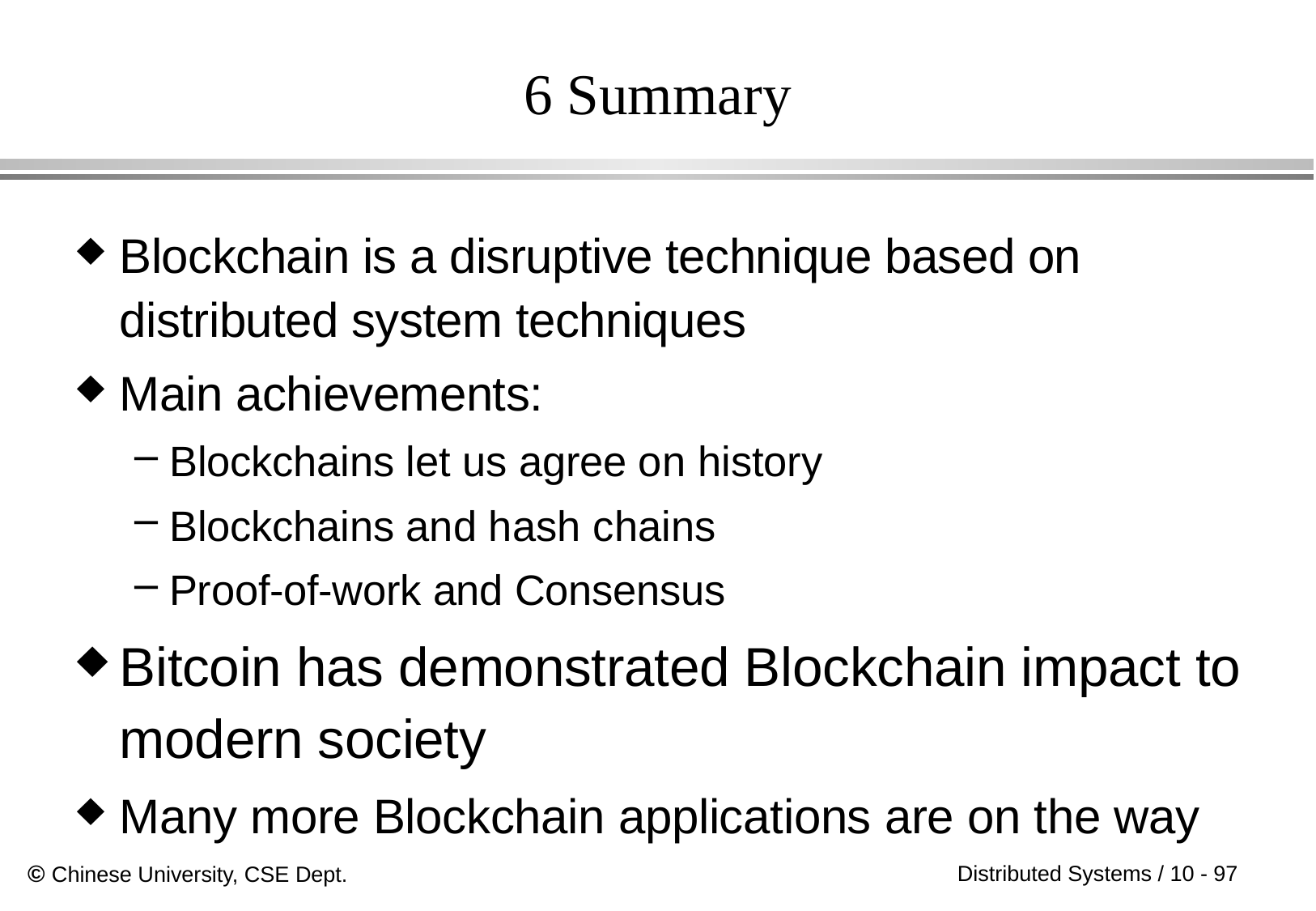

6 Summary
Blockchain is a disruptive technique based on distributed system techniques
Main achievements:
Blockchains let us agree on history
Blockchains and hash chains
Proof-of-work and Consensus
Bitcoin has demonstrated Blockchain impact to modern society
Many more Blockchain applications are on the way